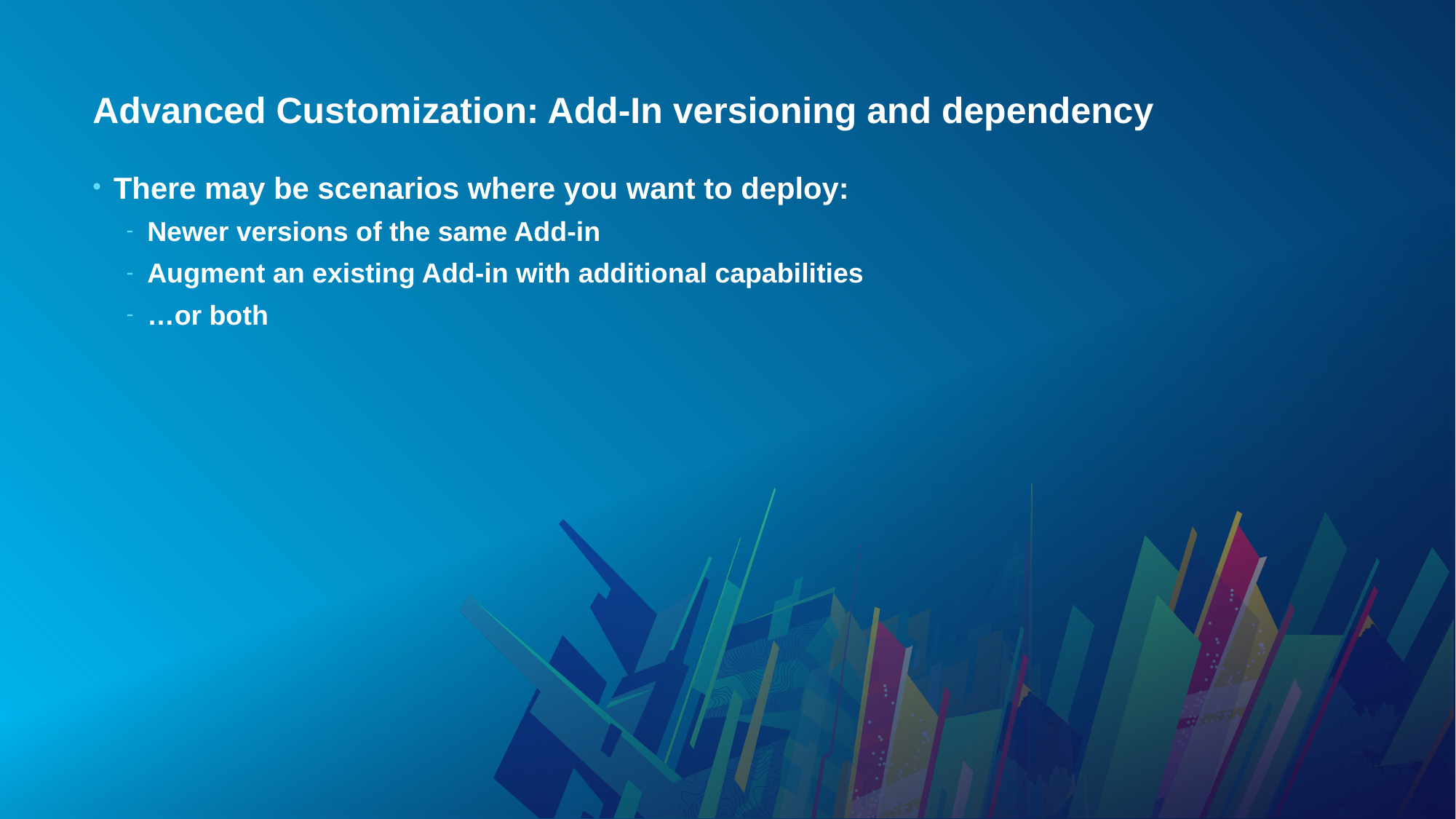

# Advanced Customization: Add-In versioning and dependency
There may be scenarios where you want to deploy:
Newer versions of the same Add-in
Augment an existing Add-in with additional capabilities
…or both